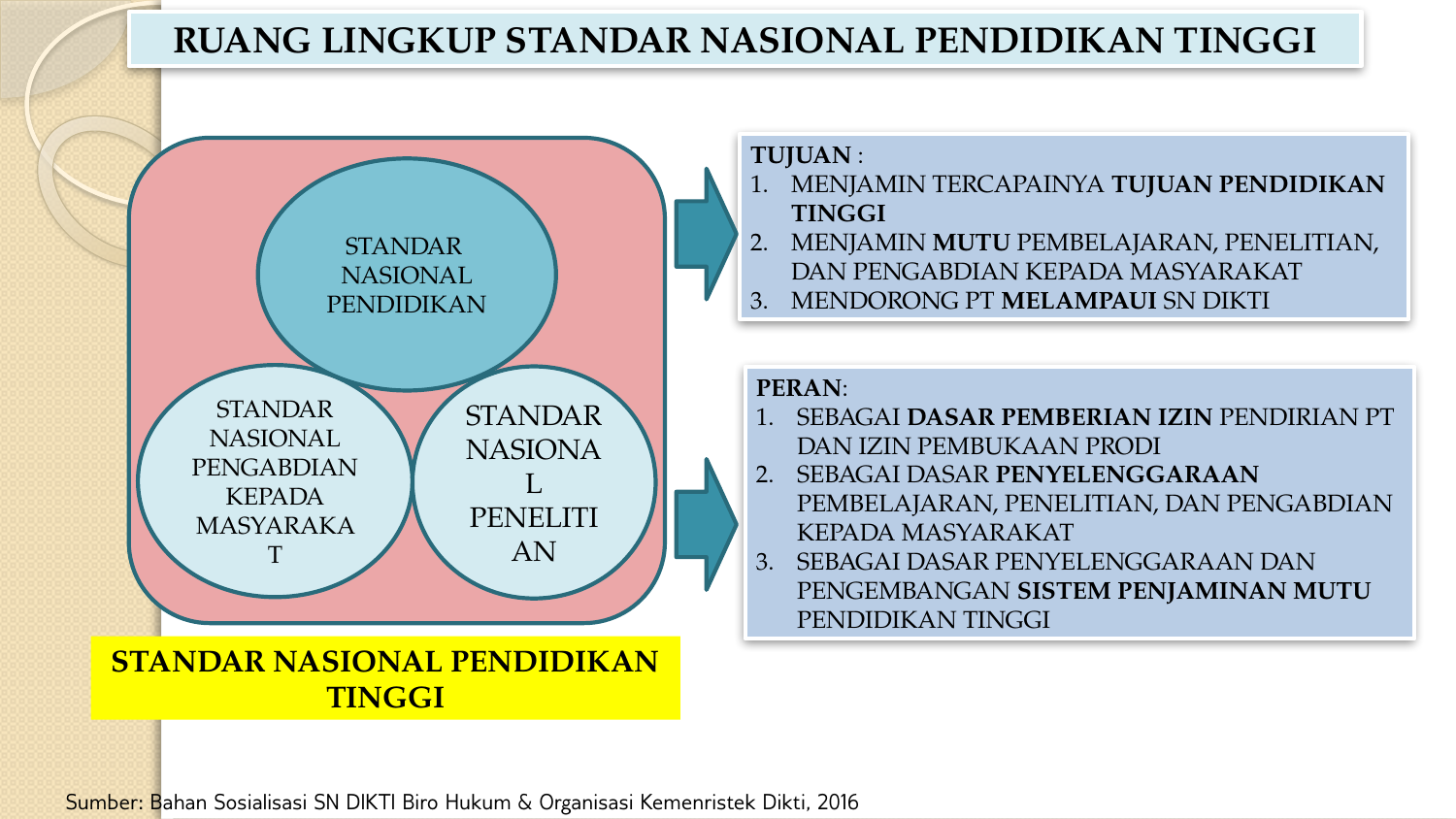

RUANG LINGKUP STANDAR NASIONAL PENDIDIKAN TINGGI
TUJUAN :
MENJAMIN TERCAPAINYA TUJUAN PENDIDIKAN TINGGI
MENJAMIN MUTU PEMBELAJARAN, PENELITIAN, DAN PENGABDIAN KEPADA MASYARAKAT
MENDORONG PT MELAMPAUI SN DIKTI

STANDAR  NASIONAL PENDIDIKAN

STANDAR NASIONAL PENGABDIAN KEPADA MASYARAKAT
STANDAR NASIONAL PENELITIAN
PERAN:
SEBAGAI DASAR PEMBERIAN IZIN PENDIRIAN PT DAN IZIN PEMBUKAAN PRODI
SEBAGAI DASAR PENYELENGGARAAN PEMBELAJARAN, PENELITIAN, DAN PENGABDIAN KEPADA MASYARAKAT
SEBAGAI DASAR PENYELENGGARAAN DAN PENGEMBANGAN SISTEM PENJAMINAN MUTU PENDIDIKAN TINGGI

STANDAR NASIONAL PENDIDIKAN TINGGI
Sumber: Bahan Sosialisasi SN DIKTI Biro Hukum & Organisasi Kemenristek Dikti, 2016